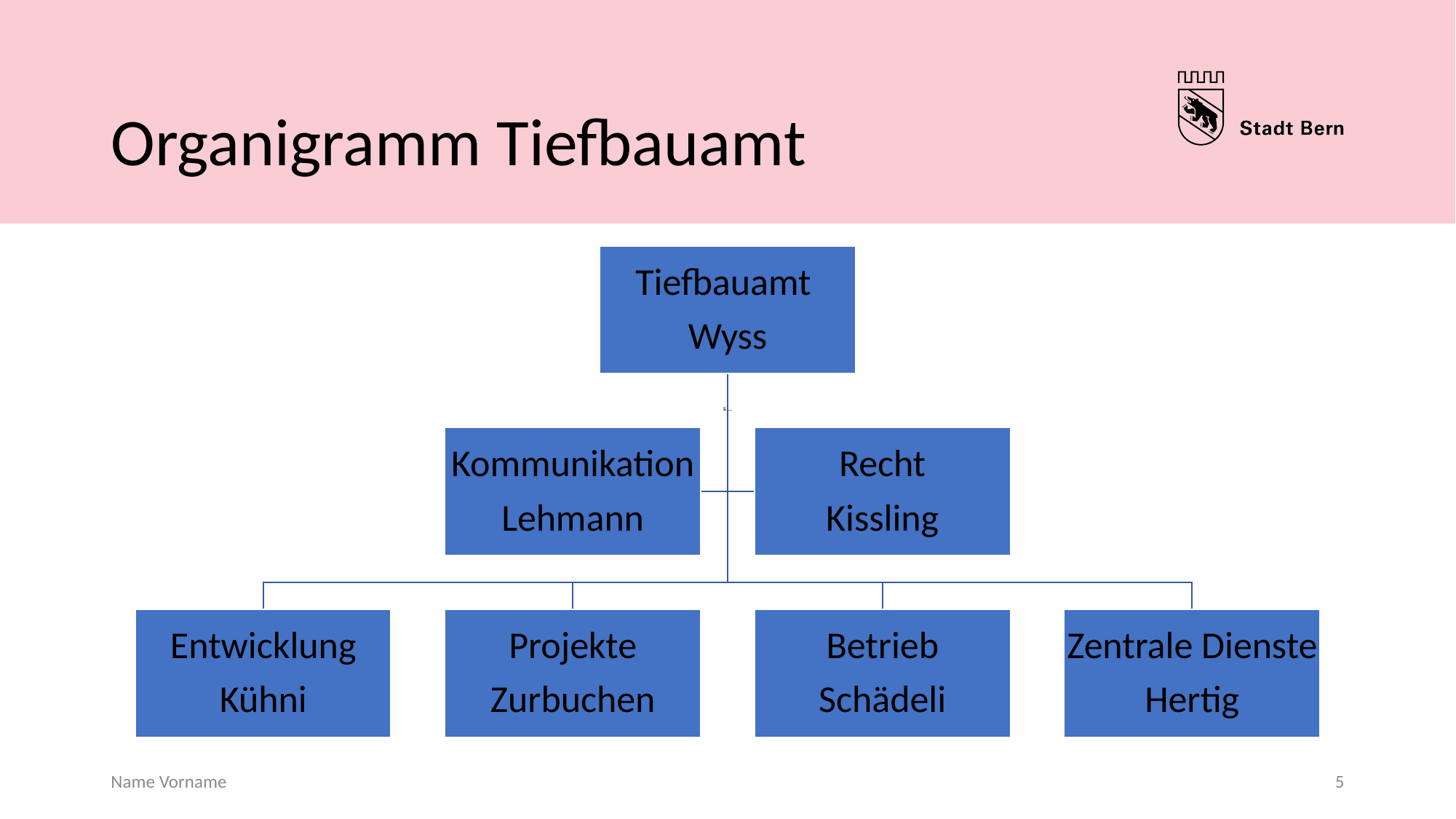

# Organigramm Tiefbauamt
Tiefbauamt
Wyss
Entwicklung
Kühni
Projekte
Zurbuchen
Betrieb
Schädeli
Zentrale Dienste
Hertig
Kommunikation
Lehmann
Recht
Kissling
Name Vorname
5